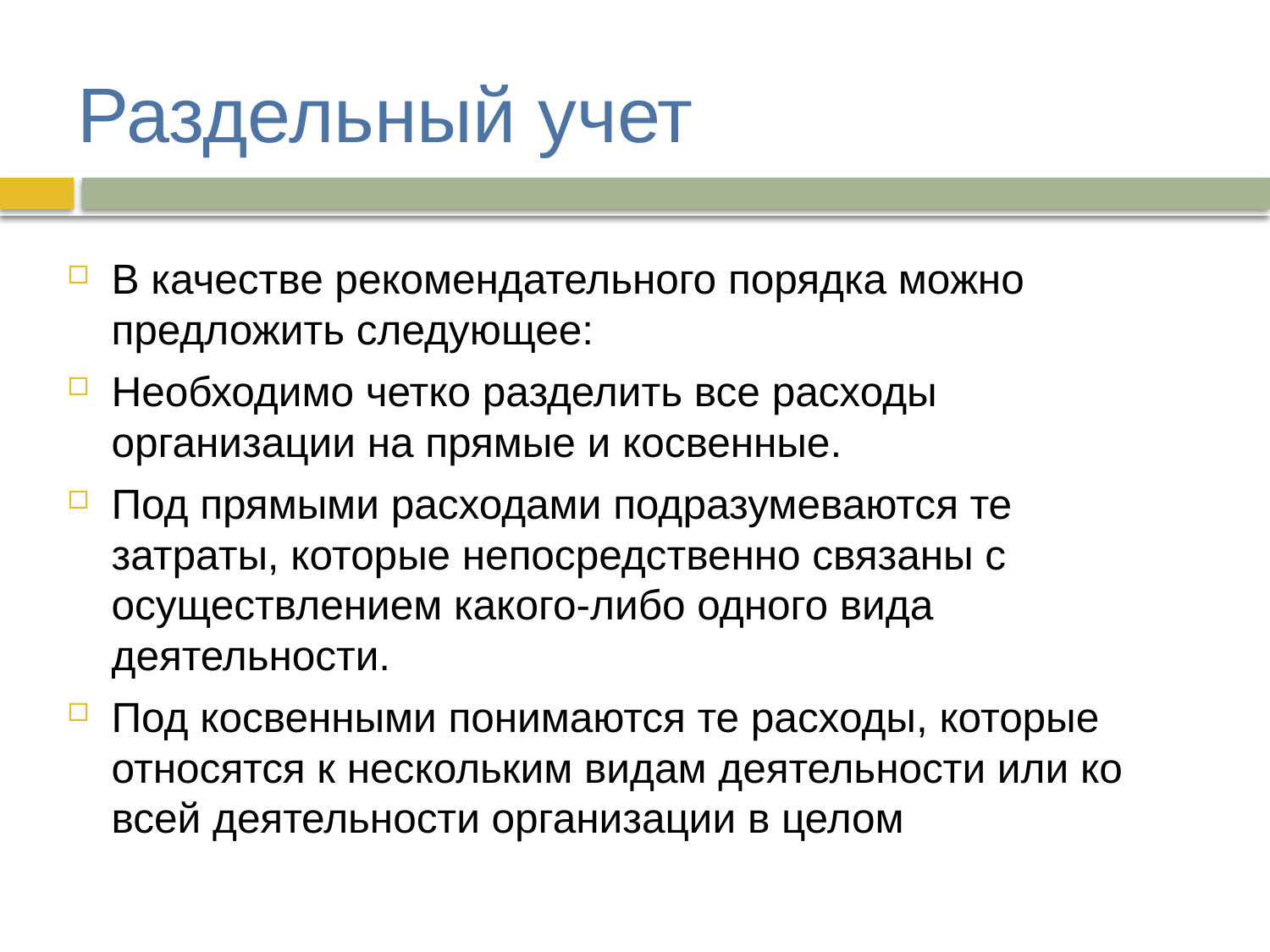

# Раздельный учет
В качестве рекомендательного порядка можно предложить следующее:
Необходимо четко разделить все расходы организации на прямые и косвенные.
Под прямыми расходами подразумеваются те затраты, которые непосредственно связаны с осуществлением какого-либо одного вида деятельности.
Под косвенными понимаются те расходы, которые относятся к нескольким видам деятельности или ко всей деятельности организации в целом